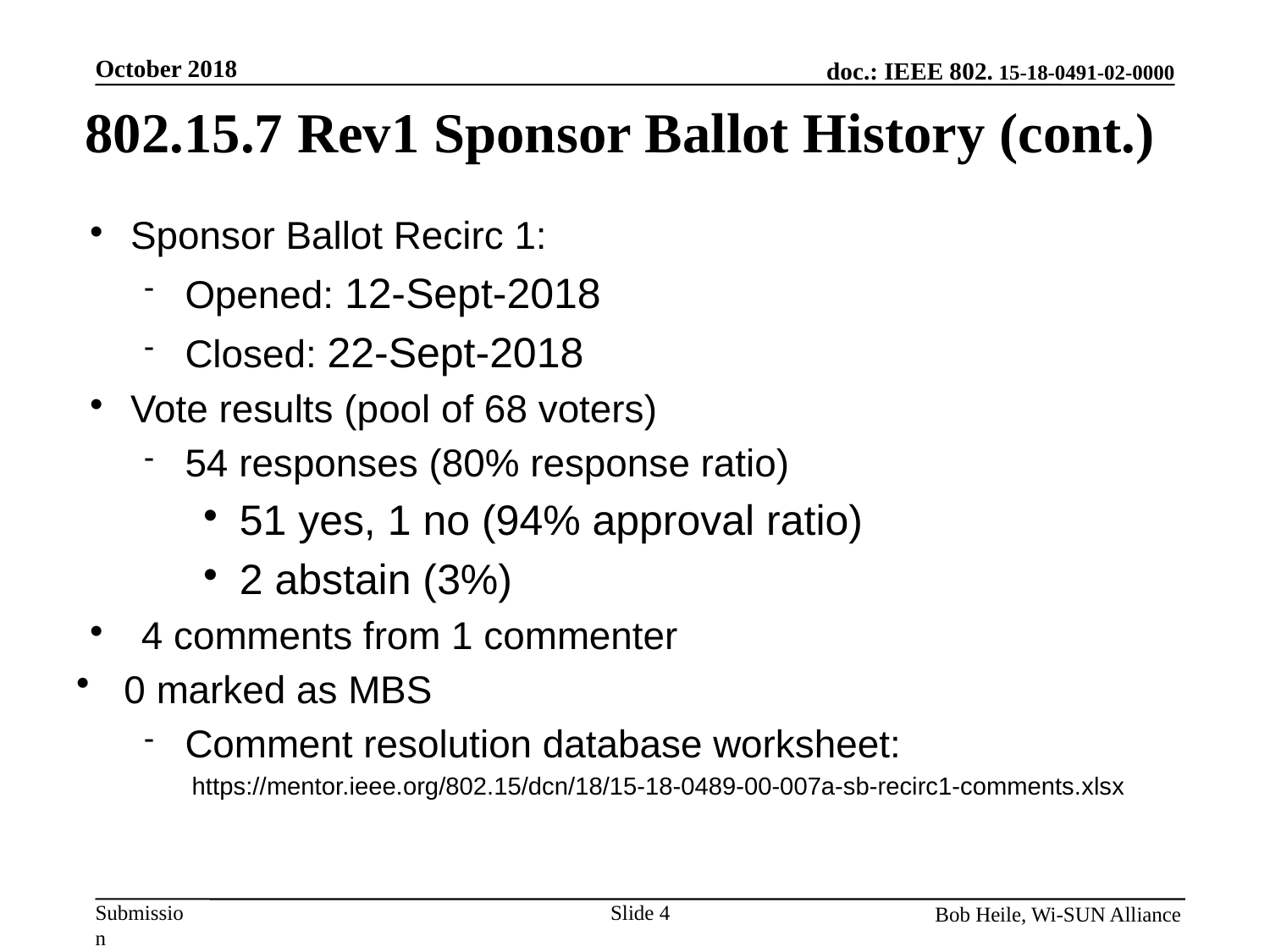

October 2018
802.15.7 Rev1 Sponsor Ballot History (cont.)
Sponsor Ballot Recirc 1:
Opened: 12-Sept-2018
Closed: 22-Sept-2018
Vote results (pool of 68 voters)
54 responses (80% response ratio)
51 yes, 1 no (94% approval ratio)
2 abstain (3%)
 4 comments from 1 commenter
0 marked as MBS
Comment resolution database worksheet:
https://mentor.ieee.org/802.15/dcn/18/15-18-0489-00-007a-sb-recirc1-comments.xlsx
Bob Heile, Wi-SUN Alliance
Slide 4